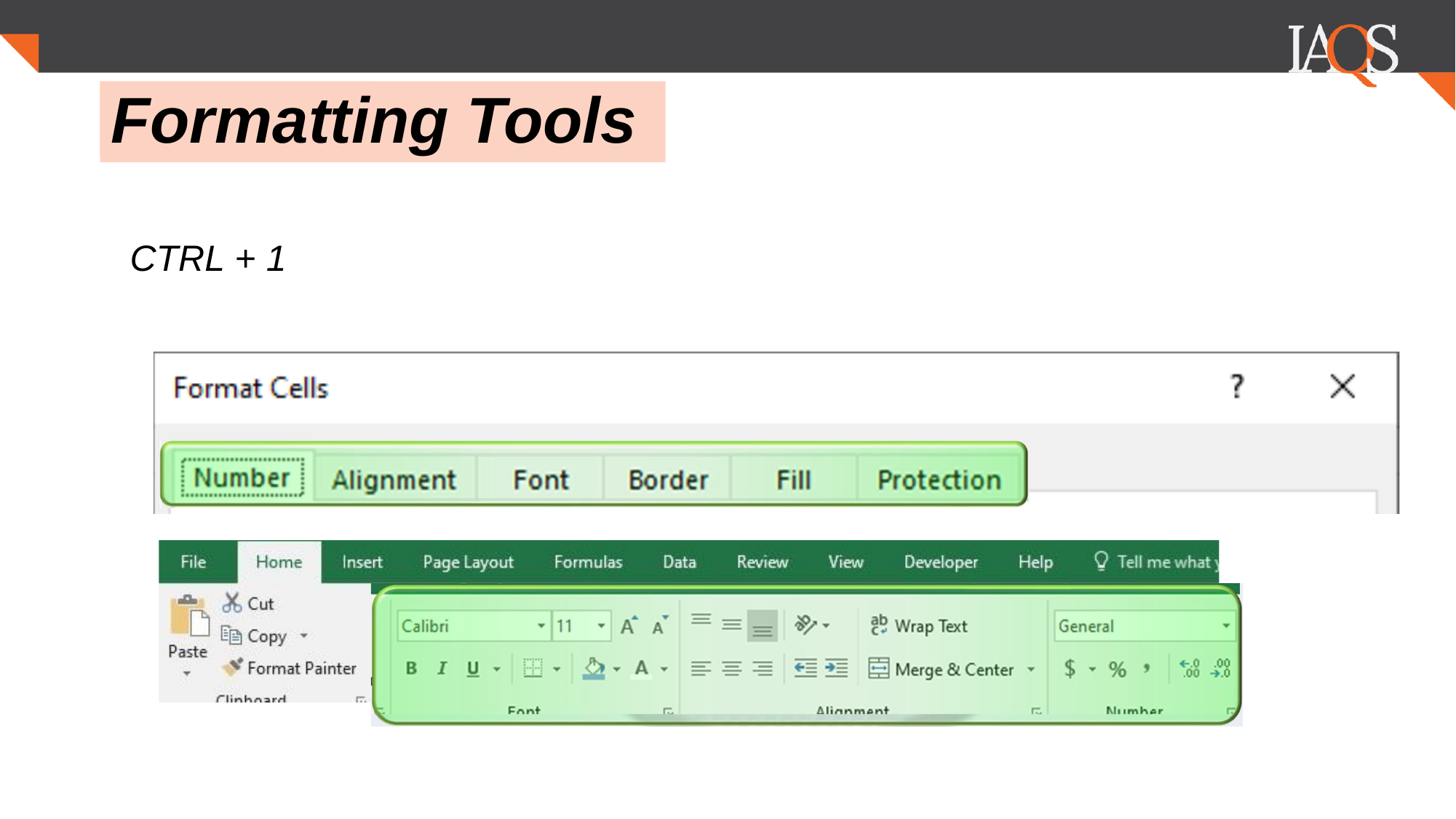

.

# Formatting Tools
CTRL + 1